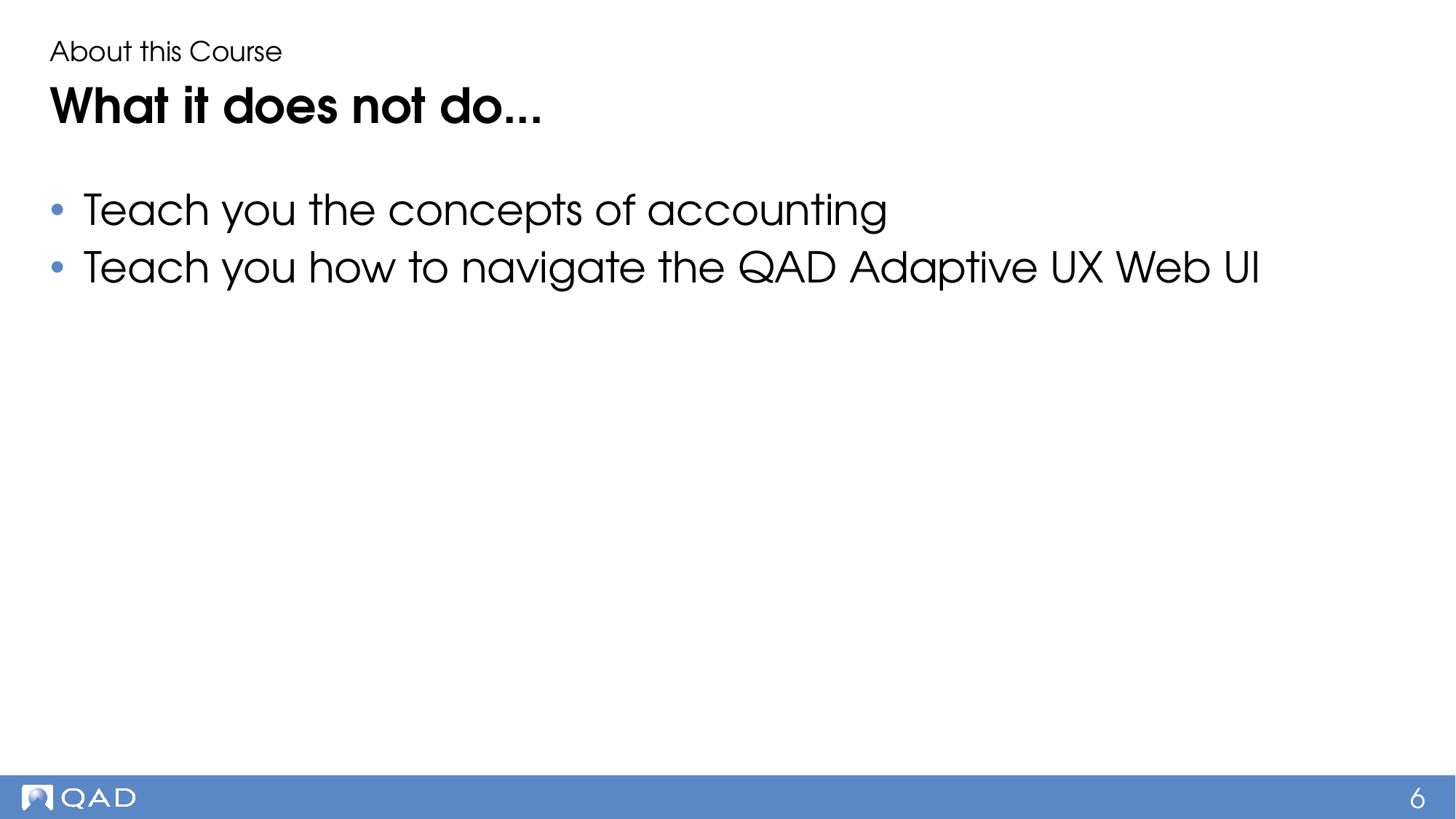

About this Course
# What it does not do...
Teach you the concepts of accounting
Teach you how to navigate the QAD Adaptive UX Web UI
6